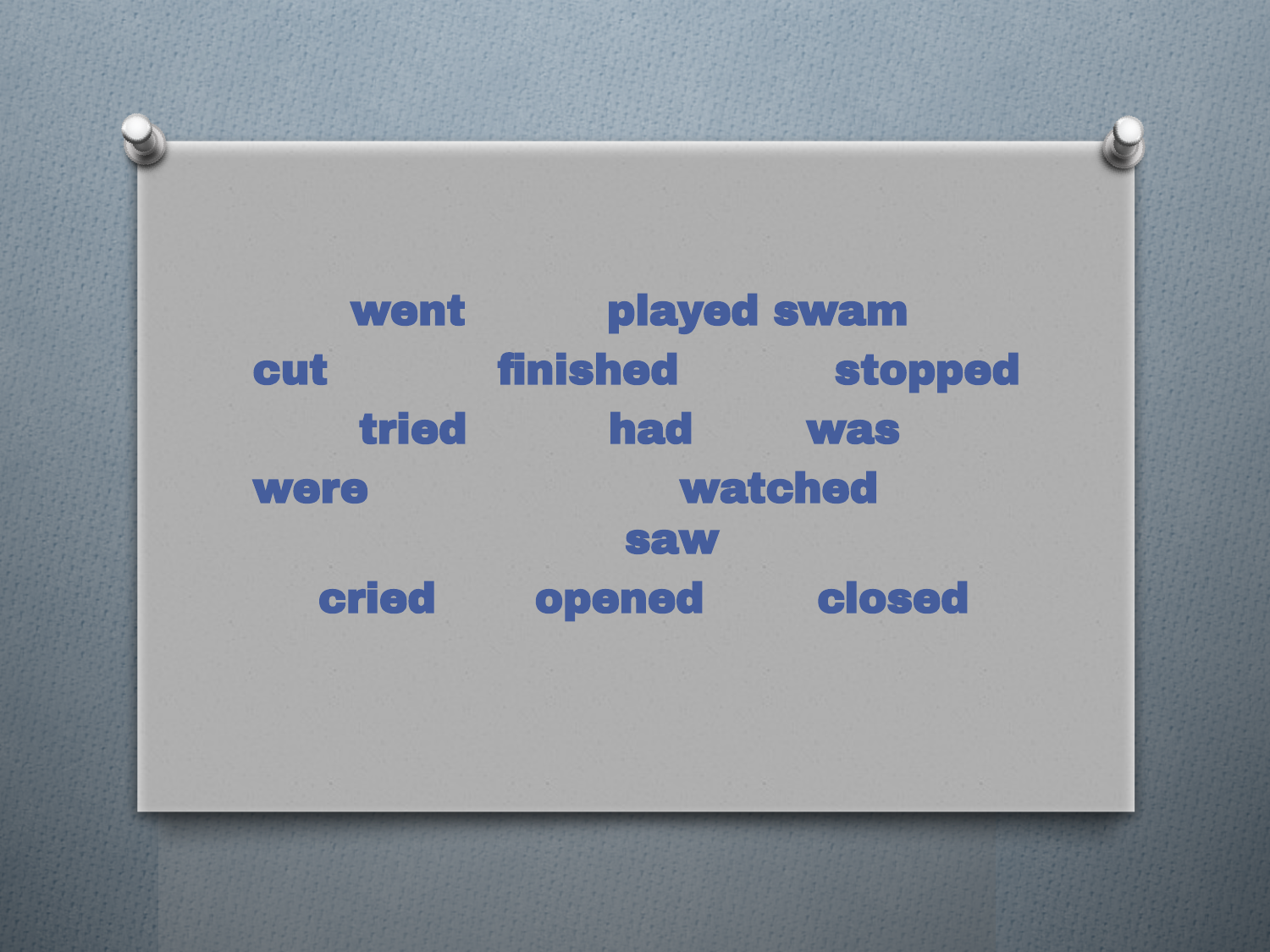

#
went          played swam
cut            finished           stopped
tried          had        was
were                      watched                saw
 cried       opened        closed